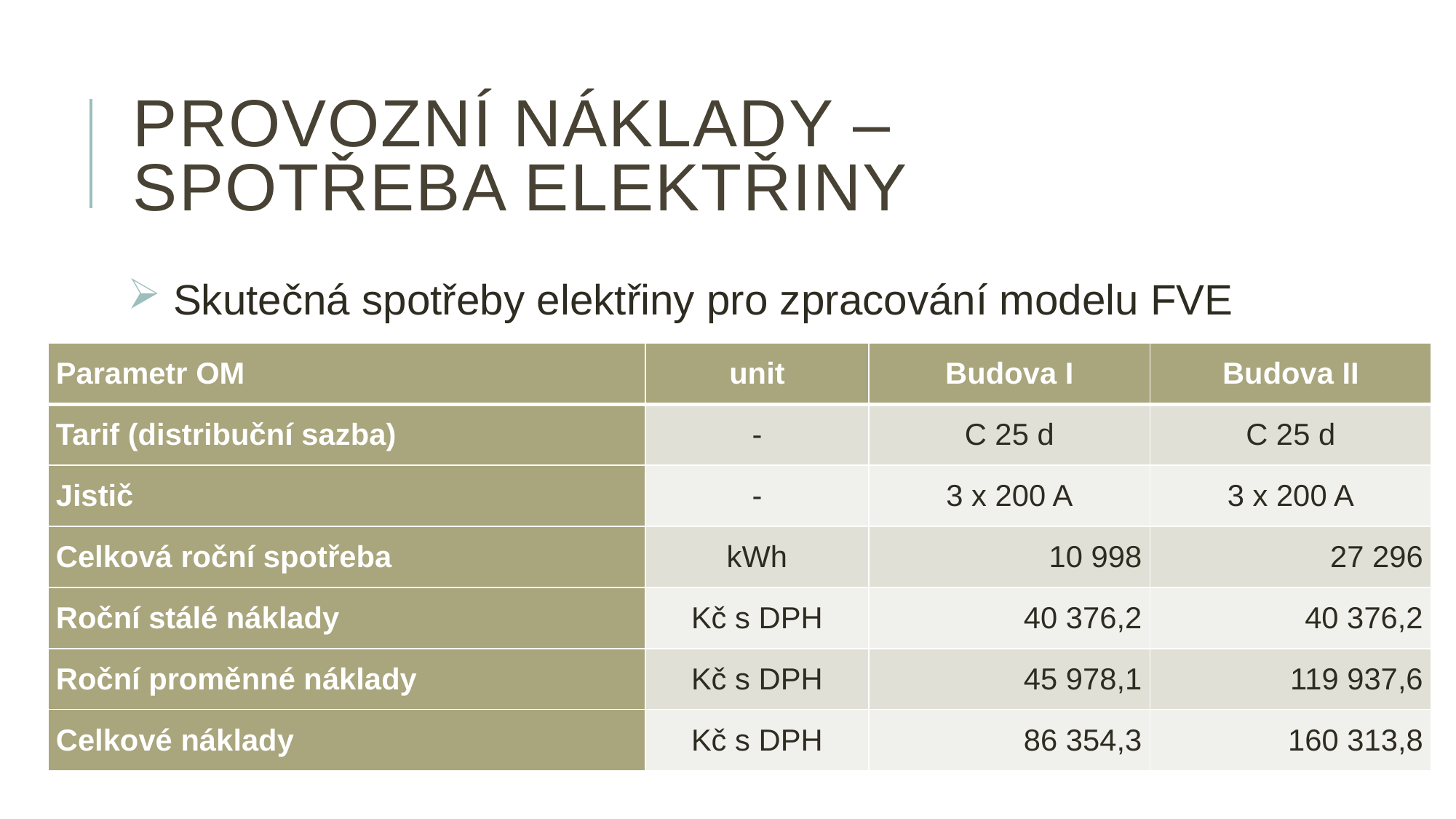

# provozní náklady – spotřeba elektřiny
 Skutečná spotřeby elektřiny pro zpracování modelu FVE

| Parametr OM | unit | Budova I | Budova II |
| --- | --- | --- | --- |
| Tarif (distribuční sazba) | - | C 25 d | C 25 d |
| Jistič | - | 3 x 200 A | 3 x 200 A |
| Celková roční spotřeba | kWh | 10 998 | 27 296 |
| Roční stálé náklady | Kč s DPH | 40 376,2 | 40 376,2 |
| Roční proměnné náklady | Kč s DPH | 45 978,1 | 119 937,6 |
| Celkové náklady | Kč s DPH | 86 354,3 | 160 313,8 |